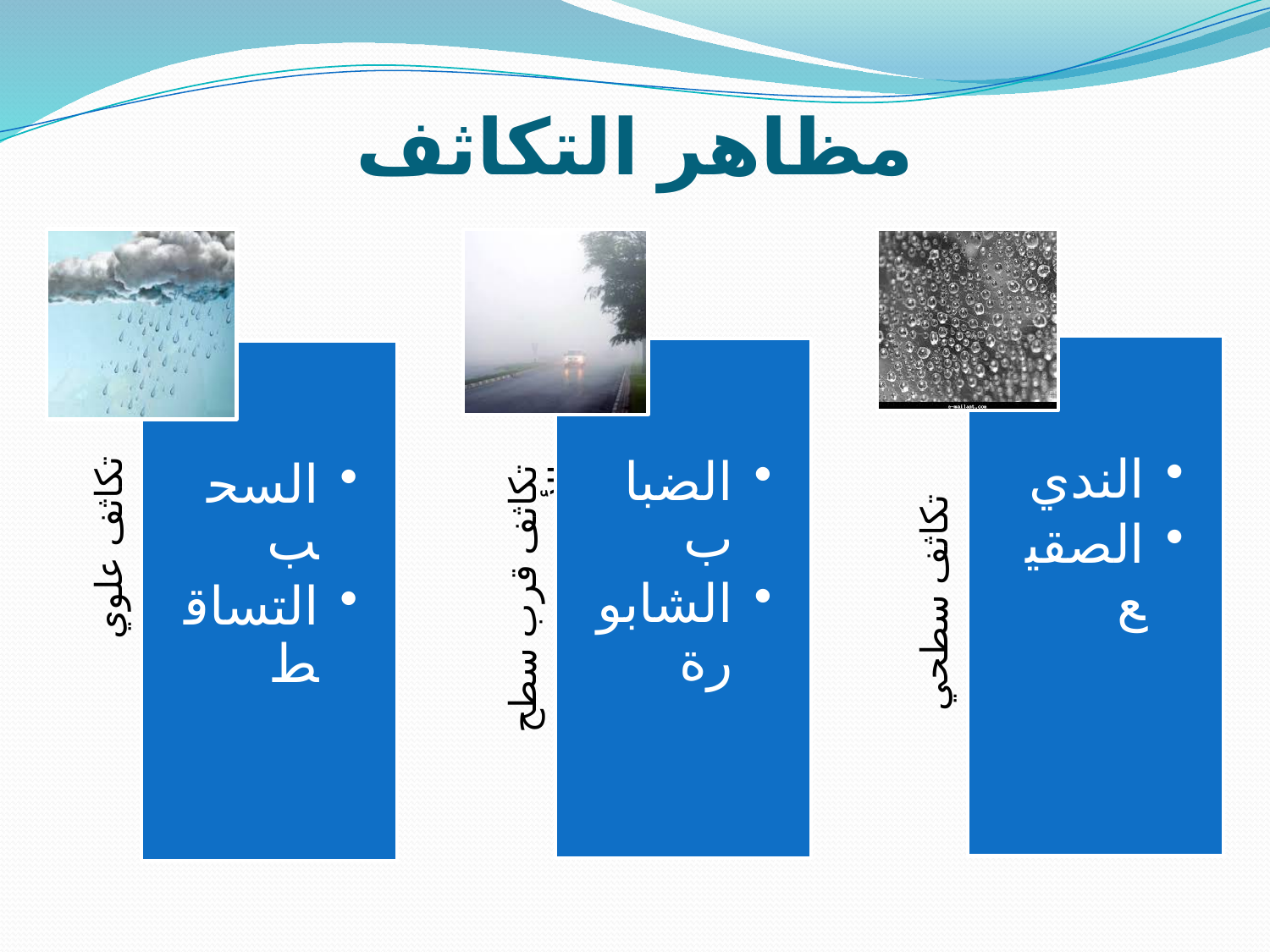

# مظاهر التكاثف
تكاثف علوي

السحب
التساقط
تكاثف قرب سطح الأرض

الضباب
الشابورة
 تكاثف سطحي

الندي
الصقيع